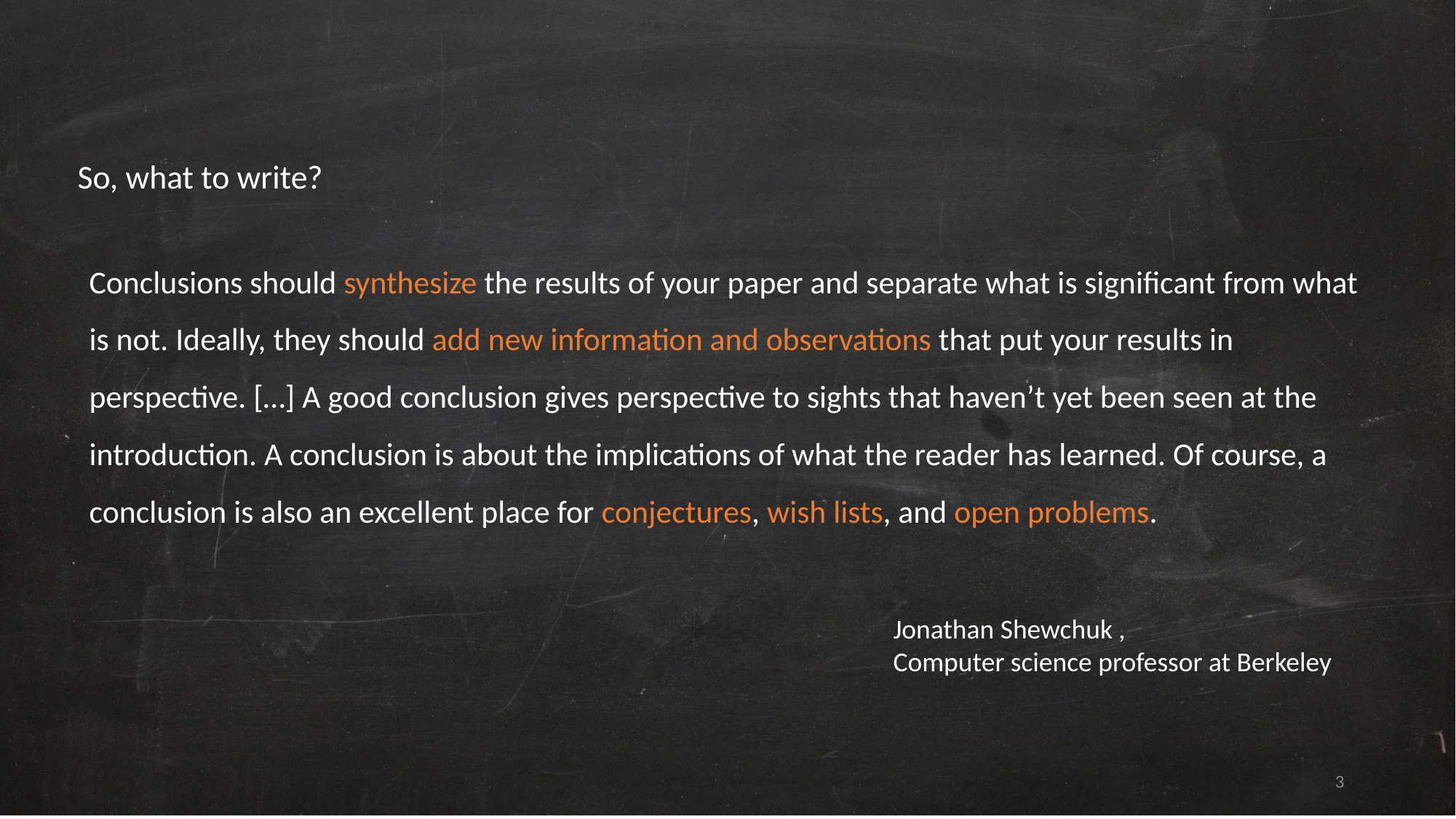

So, what to write?
Conclusions should synthesize the results of your paper and separate what is significant from what is not. Ideally, they should add new information and observations that put your results in perspective. […] A good conclusion gives perspective to sights that haven’t yet been seen at the introduction. A conclusion is about the implications of what the reader has learned. Of course, a conclusion is also an excellent place for conjectures, wish lists, and open problems.
Jonathan Shewchuk ,
Computer science professor at Berkeley
3